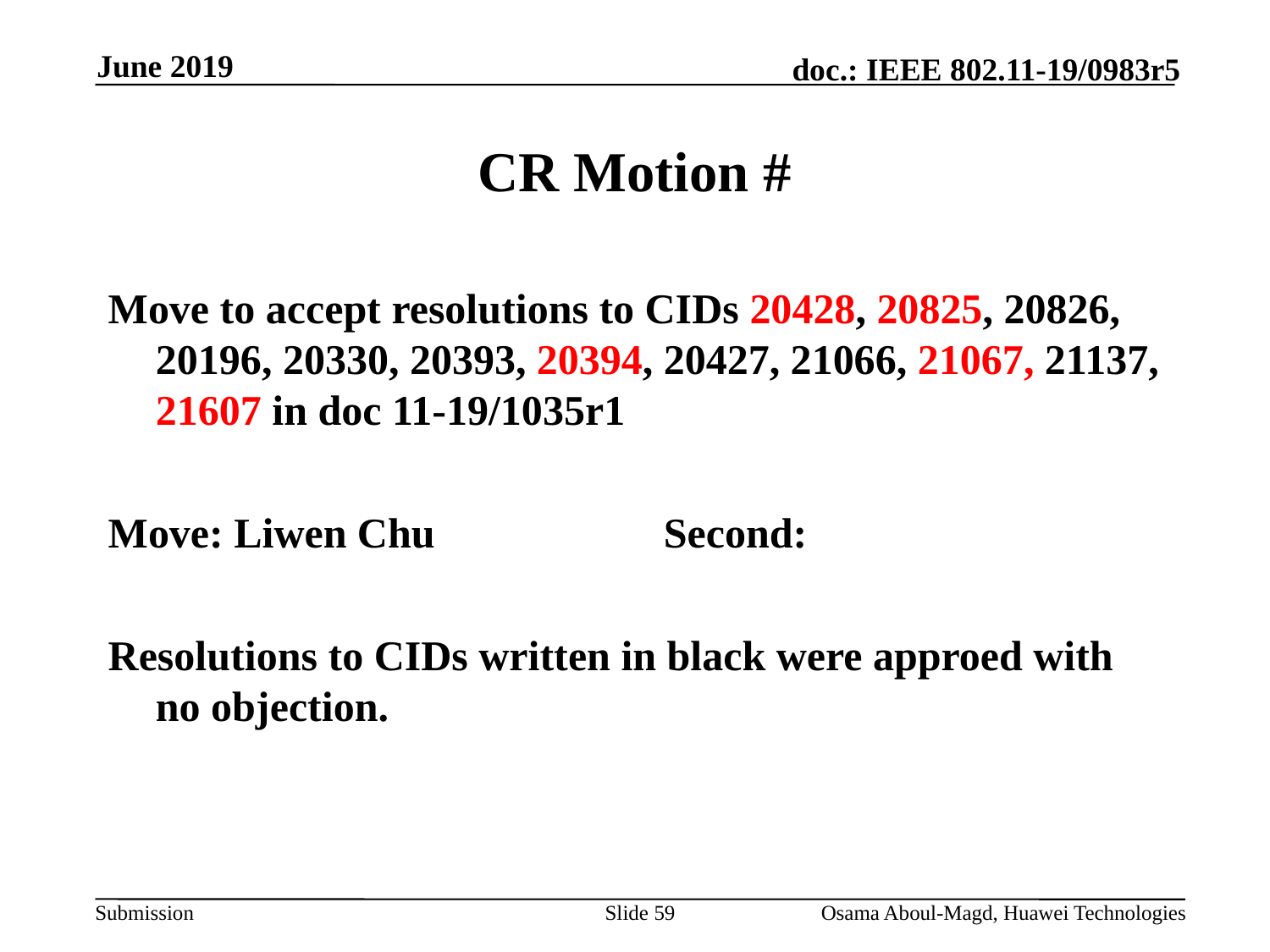

June 2019
# CR Motion #
Move to accept resolutions to CIDs 20428, 20825, 20826, 20196, 20330, 20393, 20394, 20427, 21066, 21067, 21137, 21607 in doc 11-19/1035r1

Move: Liwen Chu		Second:

Resolutions to CIDs written in black were approed with no objection.

Slide 59
Osama Aboul-Magd, Huawei Technologies